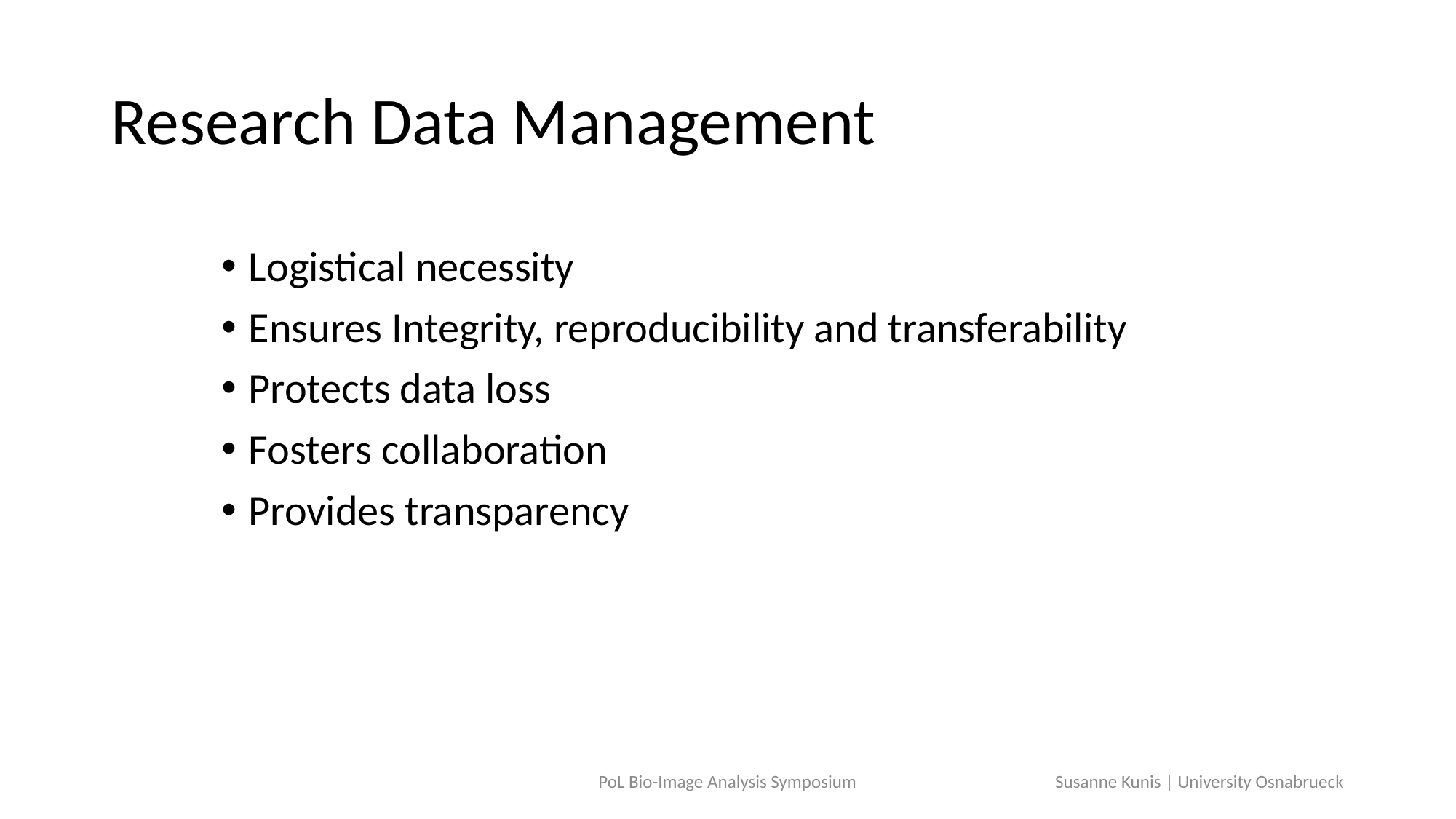

# Research Data Management
Logistical necessity
Ensures Integrity, reproducibility and transferability
Protects data loss
Fosters collaboration
Provides transparency
PoL Bio-Image Analysis Symposium
Susanne Kunis | University Osnabrueck